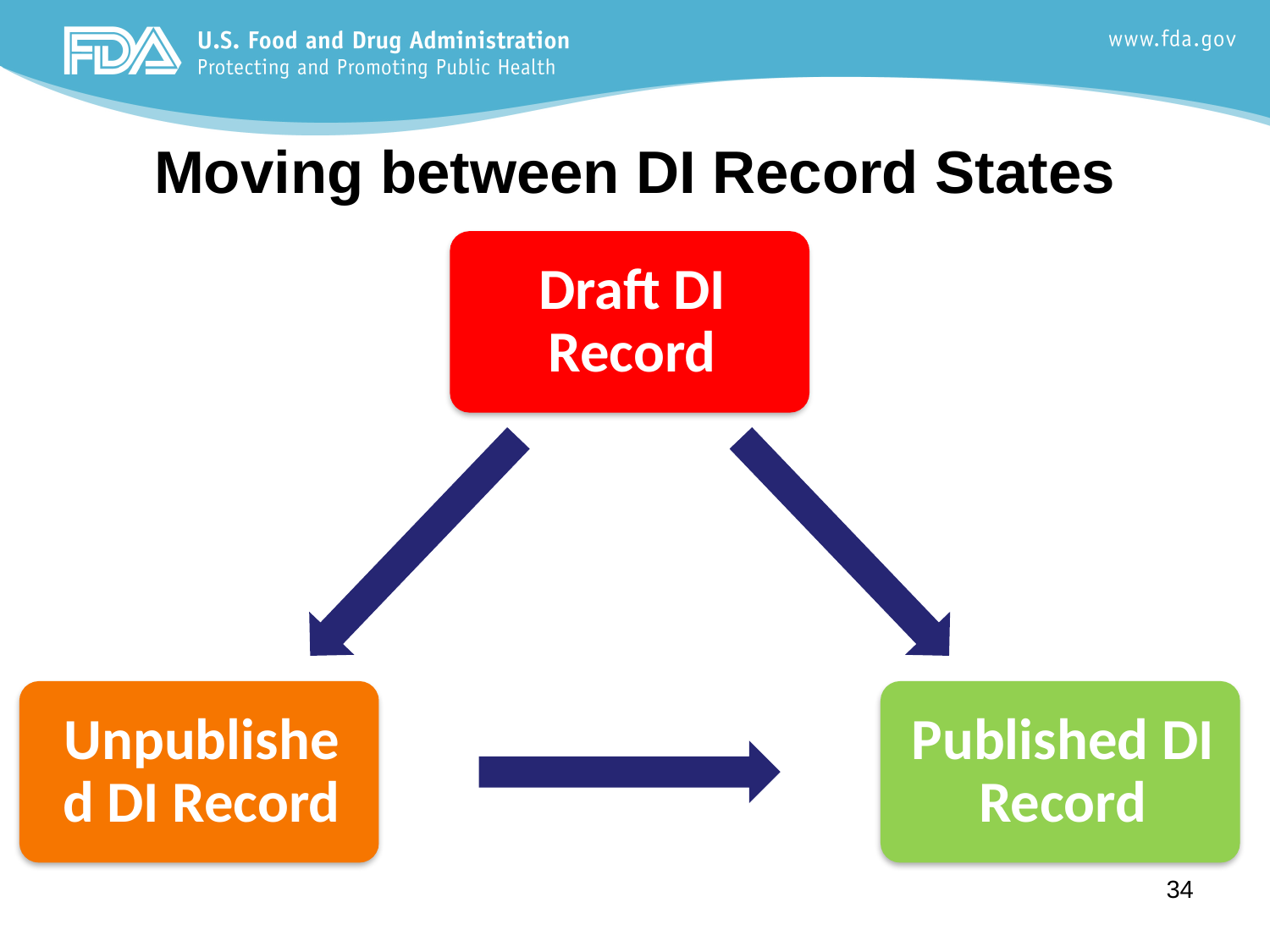

Moving between DI Record States
Draft DI Record

Published DI Record

Unpublished DI Record

34